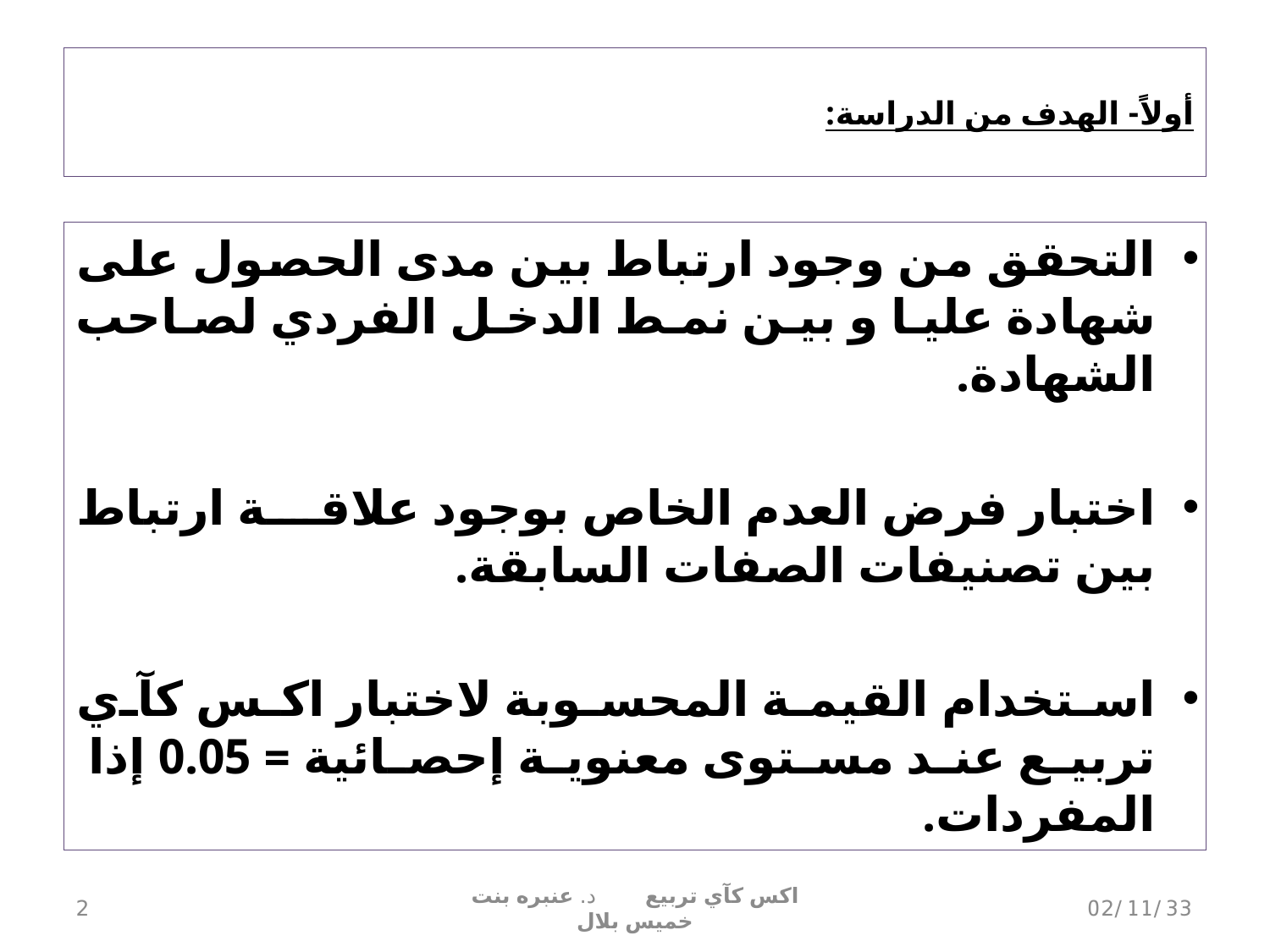

# أولاً- الهدف من الدراسة:
التحقق من وجود ارتباط بين مدى الحصول على شهادة عليا و بين نمط الدخل الفردي لصاحب الشهادة.

اختبار فرض العدم الخاص بوجود علاقة ارتباط بين تصنيفات الصفات السابقة.

استخدام القيمة المحسوبة لاختبار اكس كآي تربيع عند مستوى معنوية إحصائية = 0.05 إذا  المفردات.

2
اكس كآي تربيع        د. عنبره بنت خميس بلال
02/11/33